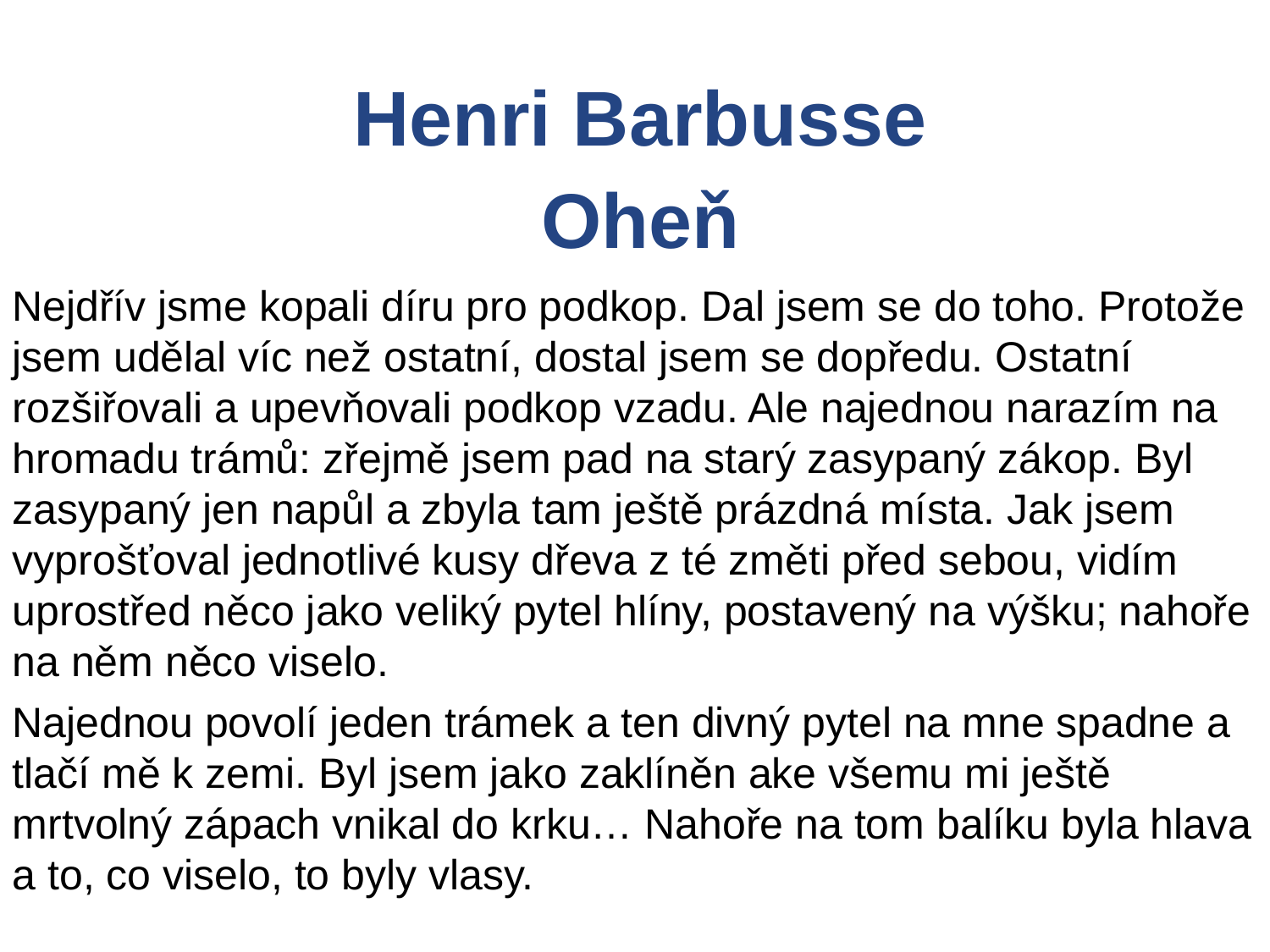

Henri Barbusse
Oheň
Nejdřív jsme kopali díru pro podkop. Dal jsem se do toho. Protože jsem udělal víc než ostatní, dostal jsem se dopředu. Ostatní rozšiřovali a upevňovali podkop vzadu. Ale najednou narazím na hromadu trámů: zřejmě jsem pad na starý zasypaný zákop. Byl zasypaný jen napůl a zbyla tam ještě prázdná místa. Jak jsem vyprošťoval jednotlivé kusy dřeva z té změti před sebou, vidím uprostřed něco jako veliký pytel hlíny, postavený na výšku; nahoře na něm něco viselo.
Najednou povolí jeden trámek a ten divný pytel na mne spadne a tlačí mě k zemi. Byl jsem jako zaklíněn ake všemu mi ještě mrtvolný zápach vnikal do krku… Nahoře na tom balíku byla hlava a to, co viselo, to byly vlasy.